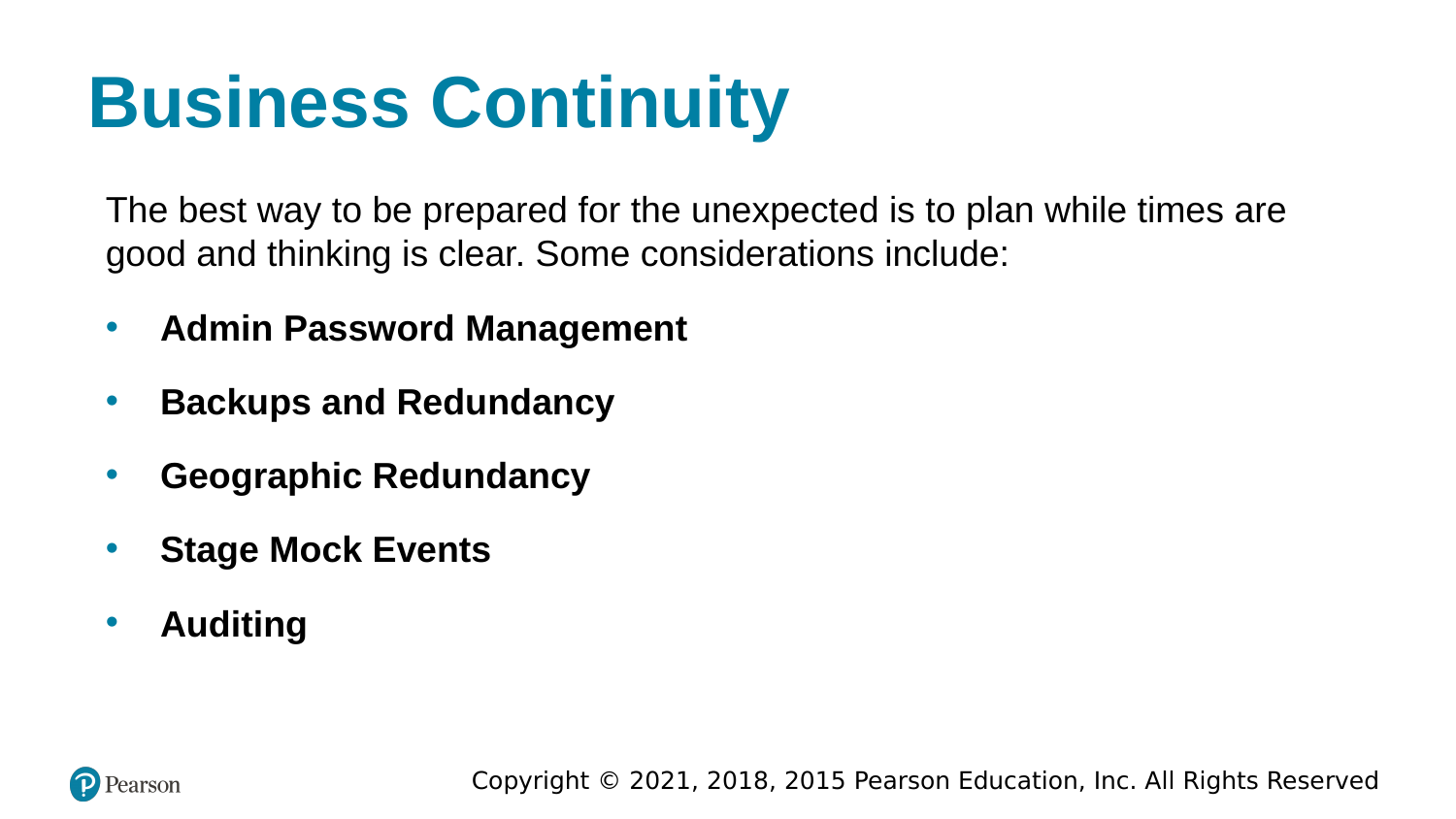

# Business Continuity
The best way to be prepared for the unexpected is to plan while times are good and thinking is clear. Some considerations include:
Admin Password Management
Backups and Redundancy
Geographic Redundancy
Stage Mock Events
Auditing